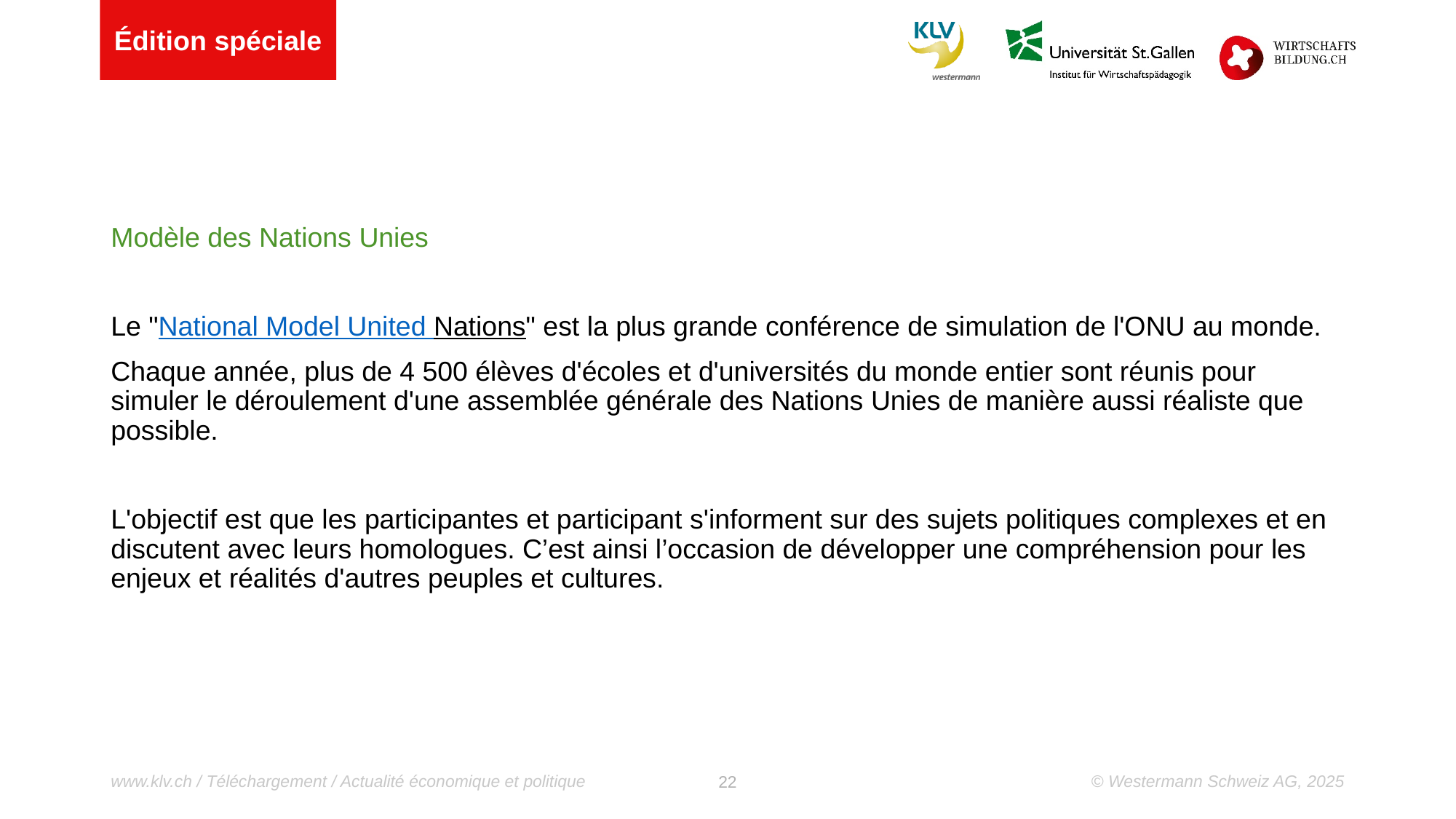

Modèle des Nations Unies

Le "National Model United Nations" est la plus grande conférence de simulation de l'ONU au monde.
Chaque année, plus de 4 500 élèves d'écoles et d'universités du monde entier sont réunis pour simuler le déroulement d'une assemblée générale des Nations Unies de manière aussi réaliste que possible.

L'objectif est que les participantes et participant s'informent sur des sujets politiques complexes et en discutent avec leurs homologues. C’est ainsi l’occasion de développer une compréhension pour les enjeux et réalités d'autres peuples et cultures.
www.klv.ch / Téléchargement / Actualité économique et politique
© Westermann Schweiz AG, 2025
22